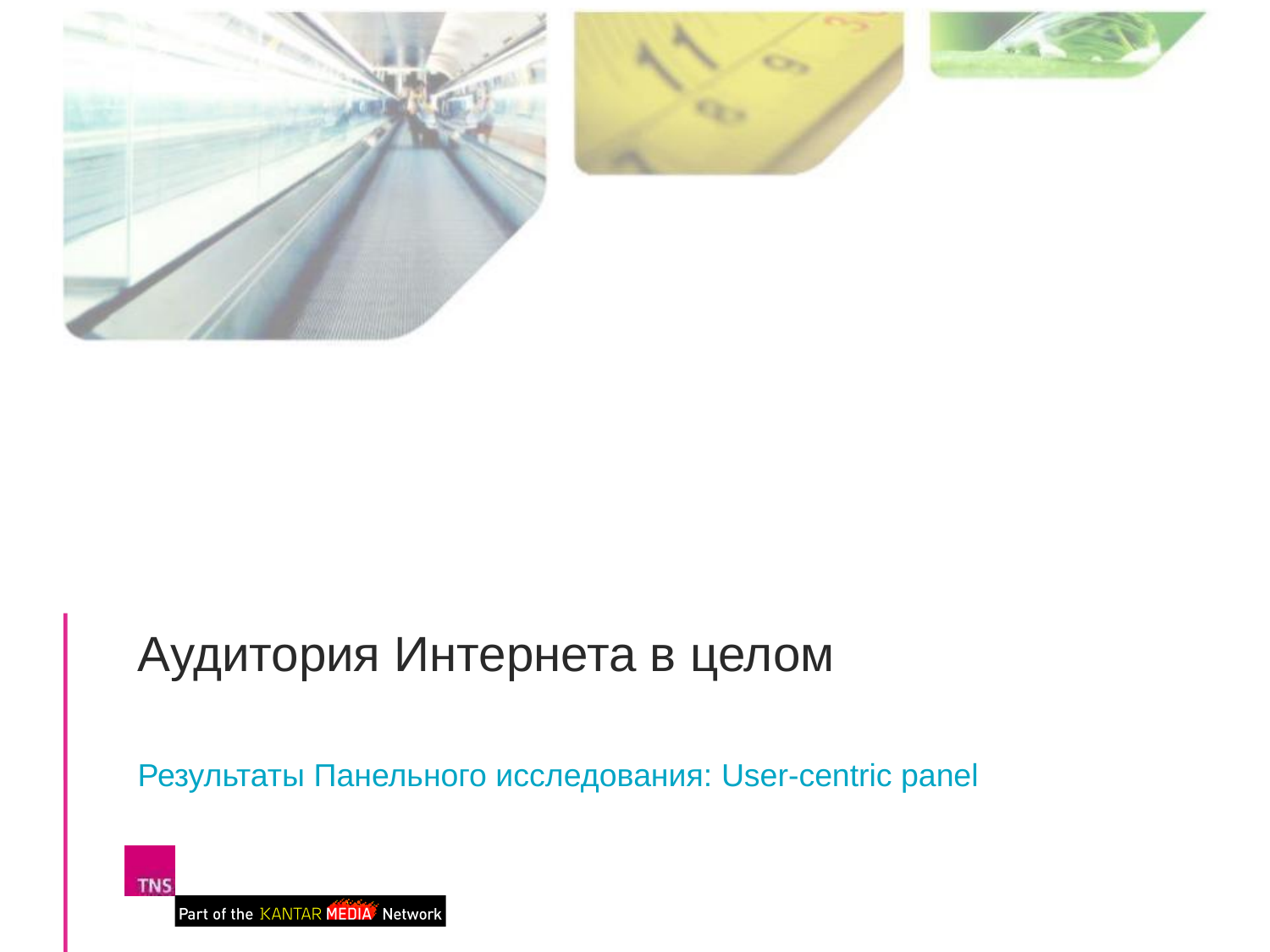

# Аудитория Интернета в целом
Результаты Панельного исследования: User-centric panel